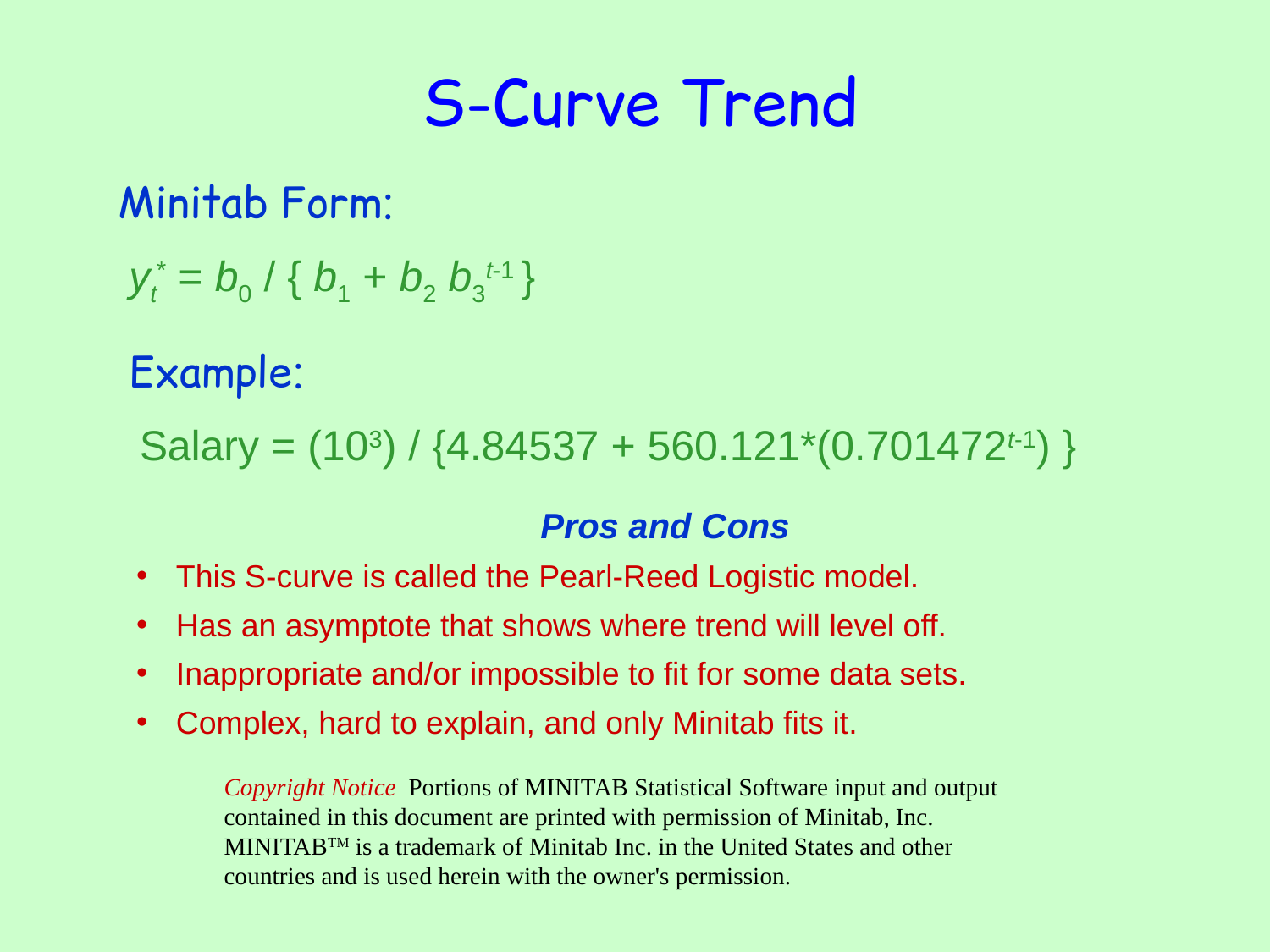

# S-Curve Trend
Minitab Form:
yt* = b0 / { b1 + b2 b3t-1 }
Example:
Salary = (103) / {4.84537 + 560.121*(0.701472t-1) }
Pros and Cons
This S-curve is called the Pearl-Reed Logistic model.
Has an asymptote that shows where trend will level off.
Inappropriate and/or impossible to fit for some data sets.
Complex, hard to explain, and only Minitab fits it.
Copyright Notice  Portions of MINITAB Statistical Software input and output contained in this document are printed with permission of Minitab, Inc.  MINITABTM is a trademark of Minitab Inc. in the United States and other countries and is used herein with the owner's permission.